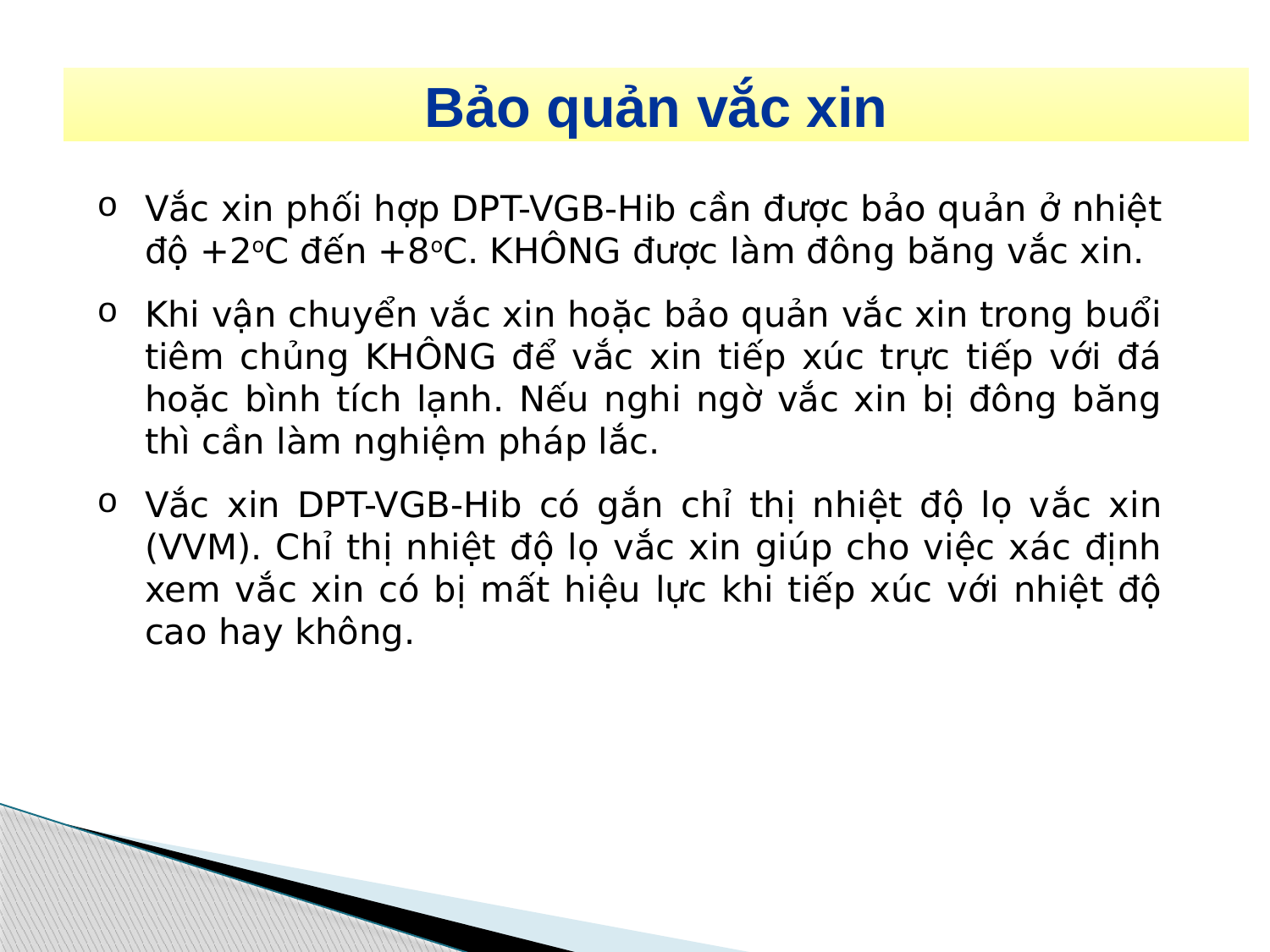

Bảo quản vắc xin
Vắc xin phối hợp DPT-VGB-Hib cần được bảo quản ở nhiệt độ +2oC đến +8oC. KHÔNG được làm đông băng vắc xin.
Khi vận chuyển vắc xin hoặc bảo quản vắc xin trong buổi tiêm chủng KHÔNG để vắc xin tiếp xúc trực tiếp với đá hoặc bình tích lạnh. Nếu nghi ngờ vắc xin bị đông băng thì cần làm nghiệm pháp lắc.
Vắc xin DPT-VGB-Hib có gắn chỉ thị nhiệt độ lọ vắc xin (VVM). Chỉ thị nhiệt độ lọ vắc xin giúp cho việc xác định xem vắc xin có bị mất hiệu lực khi tiếp xúc với nhiệt độ cao hay không.